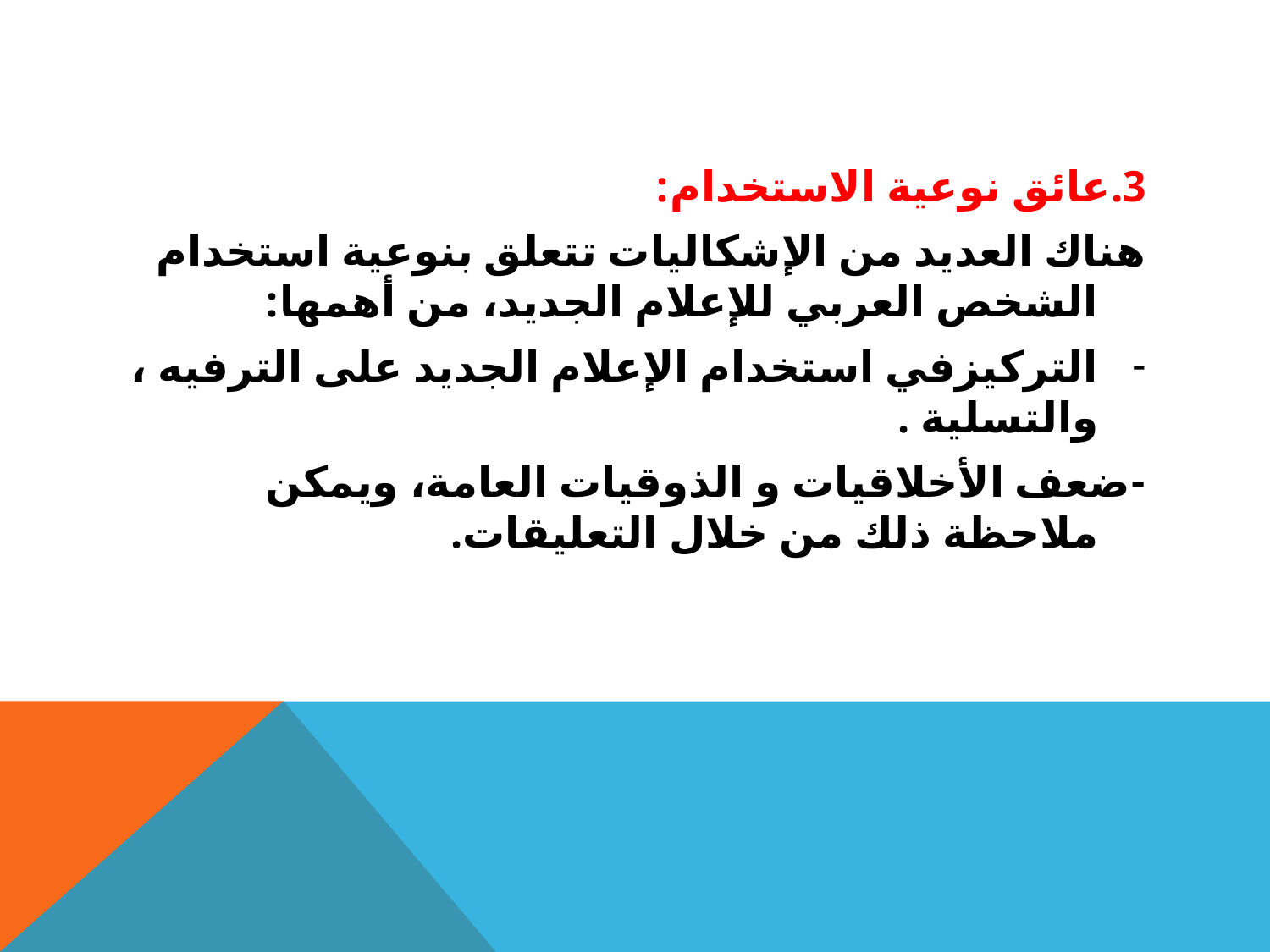

#
3.عائق نوعية الاستخدام:
هناك العديد من الإشكاليات تتعلق بنوعية استخدام الشخص العربي للإعلام الجديد، من أهمها:
التركيزفي استخدام الإعلام الجديد على الترفيه ، والتسلية .
-ضعف الأخلاقيات و الذوقيات العامة، ويمكن ملاحظة ذلك من خلال التعليقات.